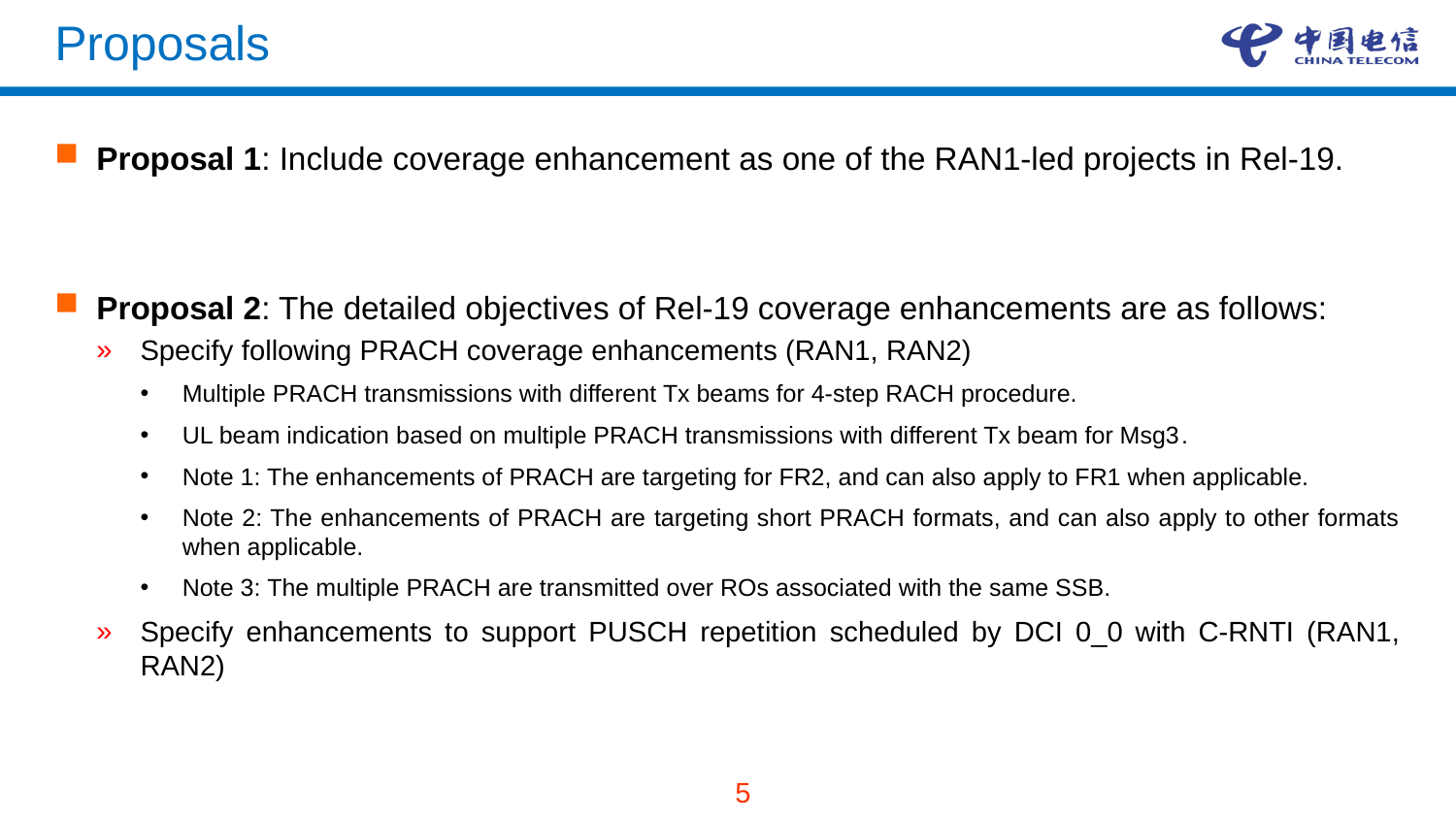

# Proposals
Proposal 1: Include coverage enhancement as one of the RAN1-led projects in Rel-19.
Proposal 2: The detailed objectives of Rel-19 coverage enhancements are as follows:
Specify following PRACH coverage enhancements (RAN1, RAN2)
Multiple PRACH transmissions with different Tx beams for 4-step RACH procedure.
UL beam indication based on multiple PRACH transmissions with different Tx beam for Msg3.
Note 1: The enhancements of PRACH are targeting for FR2, and can also apply to FR1 when applicable.
Note 2: The enhancements of PRACH are targeting short PRACH formats, and can also apply to other formats when applicable.
Note 3: The multiple PRACH are transmitted over ROs associated with the same SSB.
Specify enhancements to support PUSCH repetition scheduled by DCI 0_0 with C-RNTI (RAN1, RAN2)
5